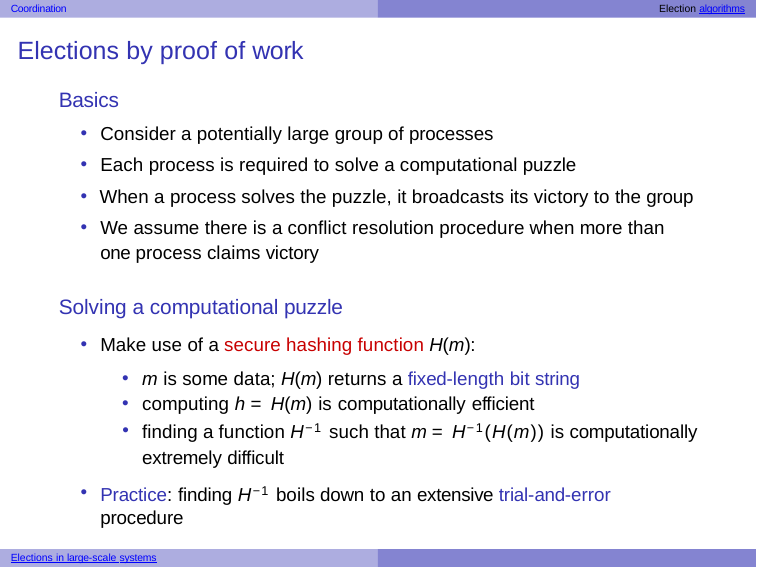

Coordination	Election algorithms
# Elections by proof of work
Basics
Consider a potentially large group of processes
Each process is required to solve a computational puzzle
When a process solves the puzzle, it broadcasts its victory to the group
We assume there is a conflict resolution procedure when more than one process claims victory

Solving a computational puzzle
Make use of a secure hashing function H(m):
m is some data; H(m) returns a fixed-length bit string
computing h = H(m) is computationally efficient
finding a function H−1 such that m = H−1(H(m)) is computationally extremely difficult
Practice: finding H−1 boils down to an extensive trial-and-error procedure

Elections in large-scale systems